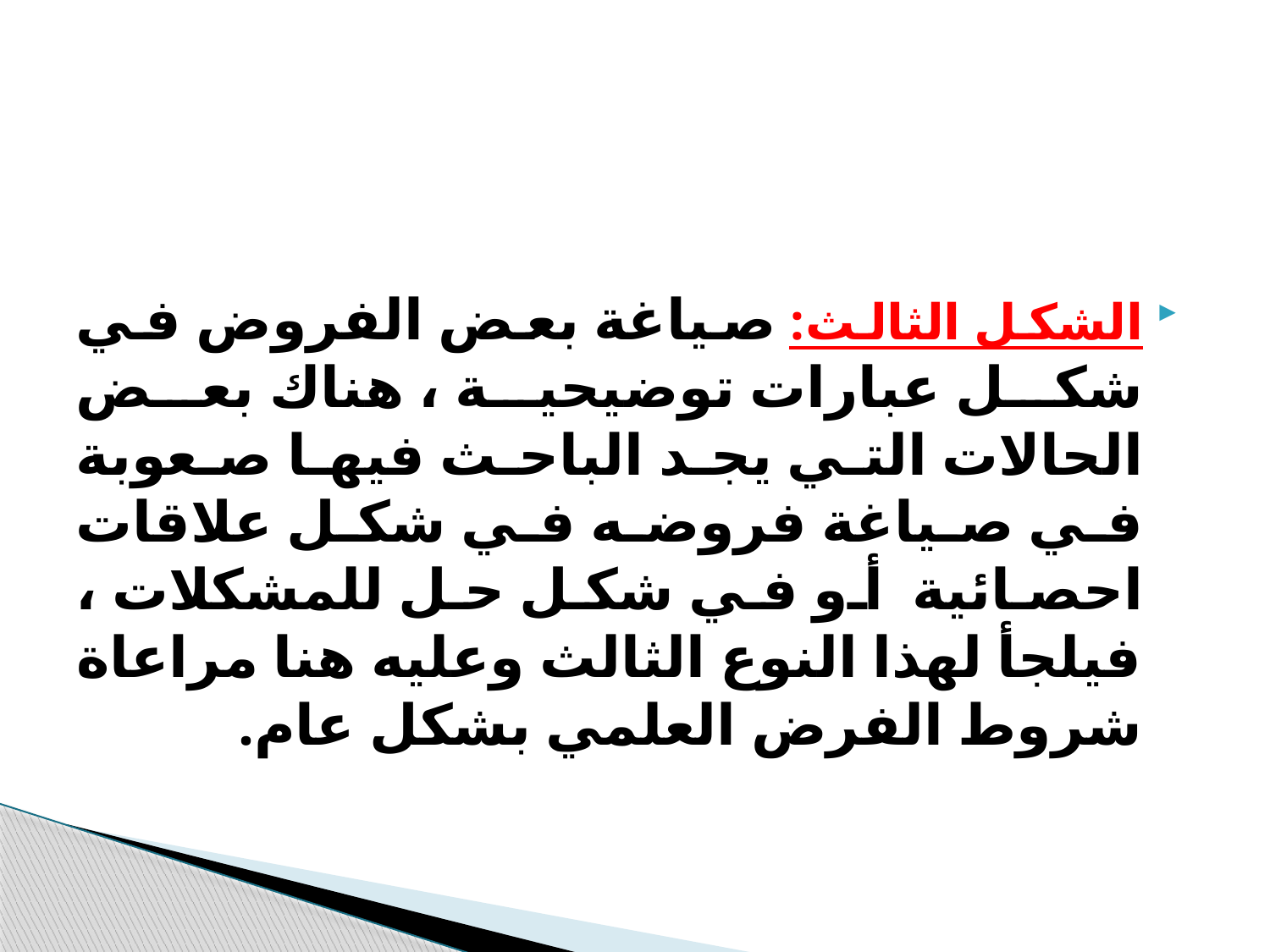

#
الشكل الثالث: صياغة بعض الفروض في شكل عبارات توضيحية ، هناك بعض الحالات التي يجد الباحث فيها صعوبة في صياغة فروضه في شكل علاقات احصائية  أو في شكل حل للمشكلات ، فيلجأ لهذا النوع الثالث وعليه هنا مراعاة شروط الفرض العلمي بشكل عام.